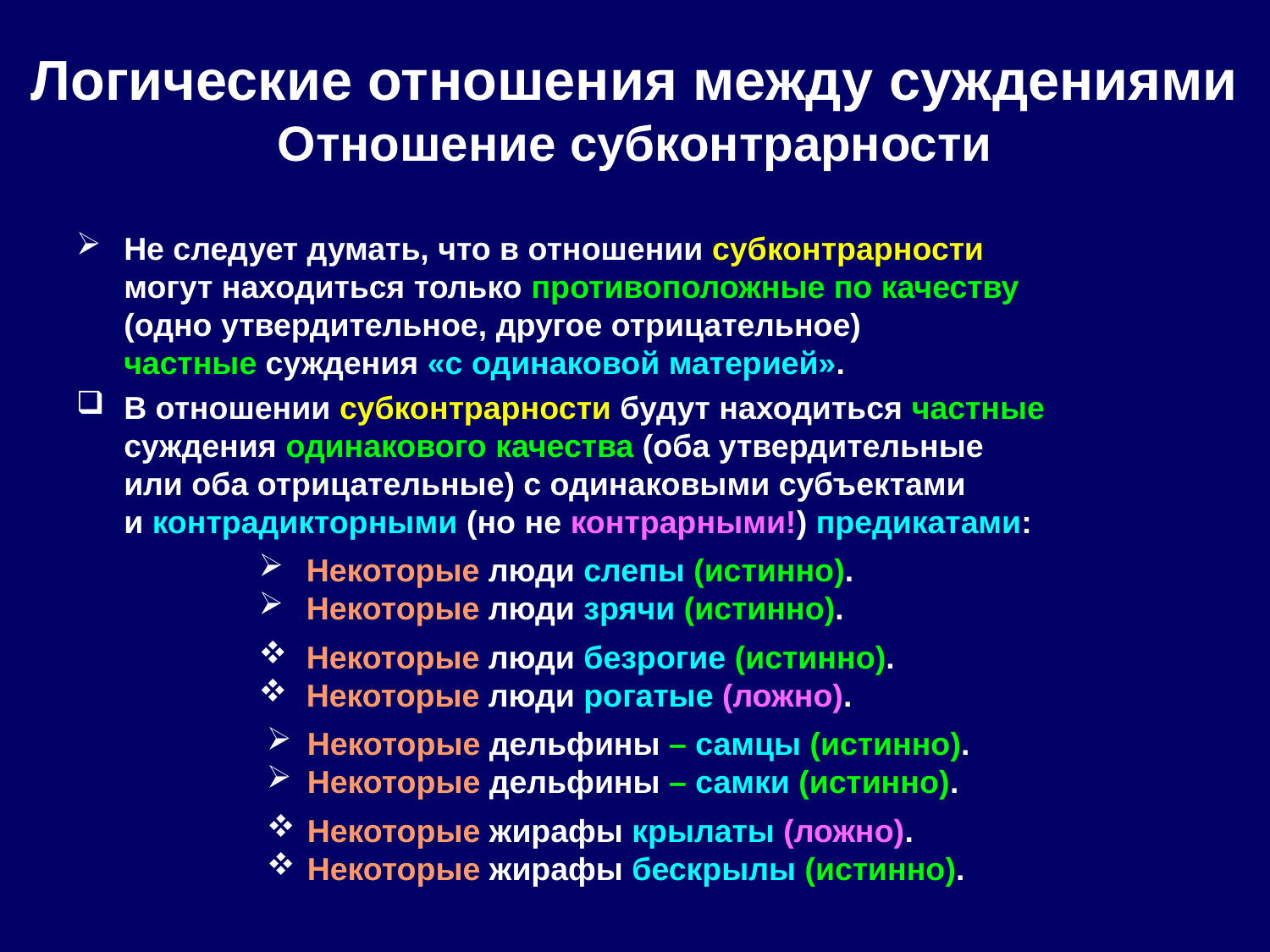

# Логические отношения между суждениями Отношение субконтрарности
Не следует думать, что в отношении субконтрарности
могут находиться только противоположные по качеству
(одно утвердительное, другое отрицательное)
частные суждения «с одинаковой материей».
В отношении субконтрарности будут находиться частные суждения одинакового качества (оба утвердительные
или оба отрицательные) с одинаковыми субъектами
и контрадикторными (но не контрарными!) предикатами:
Некоторые люди слепы (истинно).
Некоторые люди зрячи (истинно).
Некоторые люди безрогие (истинно).
Некоторые люди рогатые (ложно).
 Некоторые дельфины – самцы (истинно).
 Некоторые дельфины – самки (истинно).
 Некоторые жирафы крылаты (ложно).
 Некоторые жирафы бескрылы (истинно).